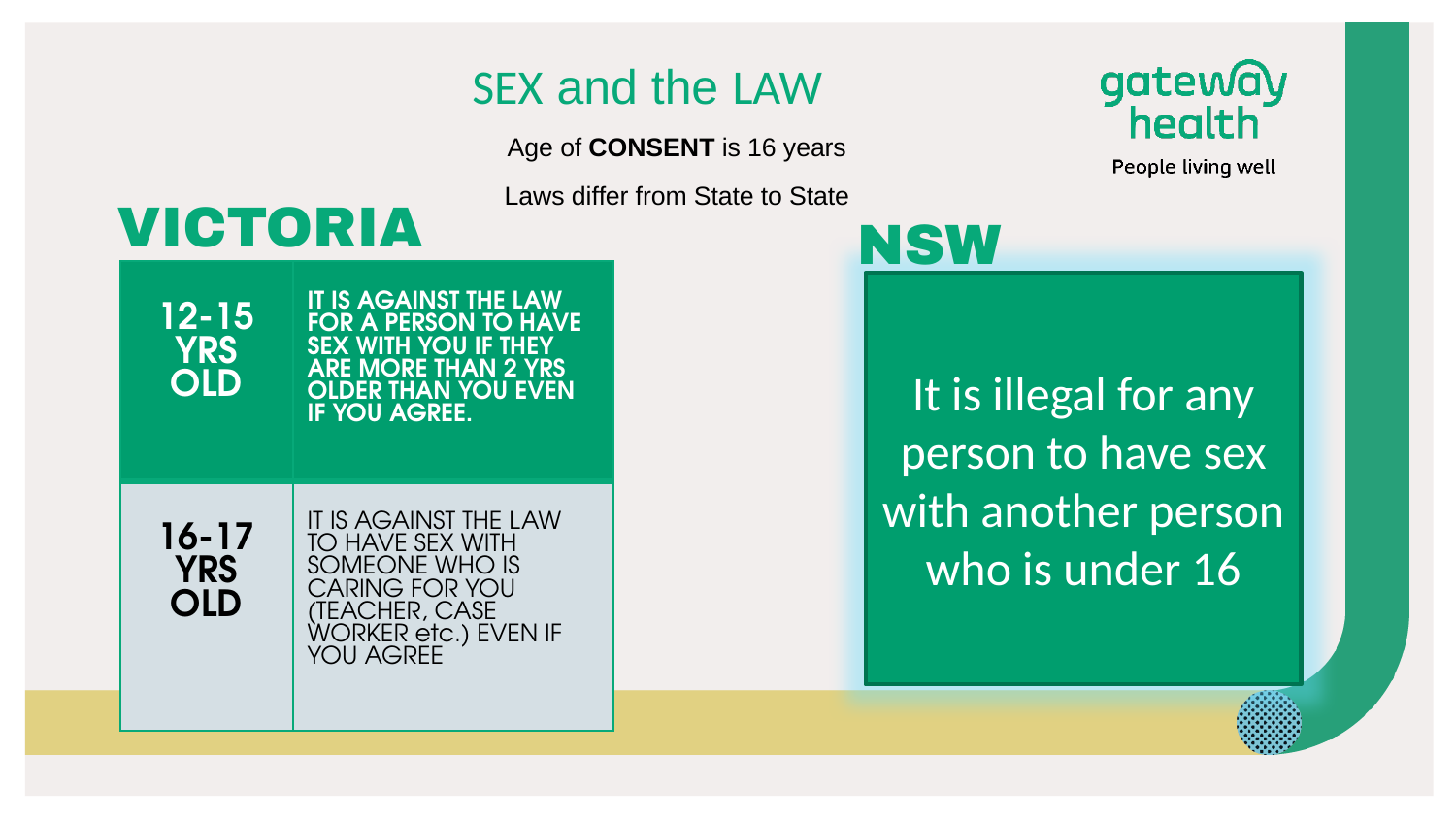

SEX and the LAW
Age of CONSENT is 16 years
Laws differ from State to State

VICTORIA
NSW
| 12-15 YRS OLD | IT IS AGAINST THE LAW FOR A PERSON TO HAVE SEX WITH YOU IF THEY ARE MORE THAN 2 YRS OLDER THAN YOU EVEN IF YOU AGREE. |
| --- | --- |
| 16-17 YRS OLD | IT IS AGAINST THE LAW TO HAVE SEX WITH SOMEONE WHO IS CARING FOR YOU (TEACHER, CASE WORKER etc.) EVEN IF YOU AGREE |
It is illegal for any person to have sex with another person who is under 16